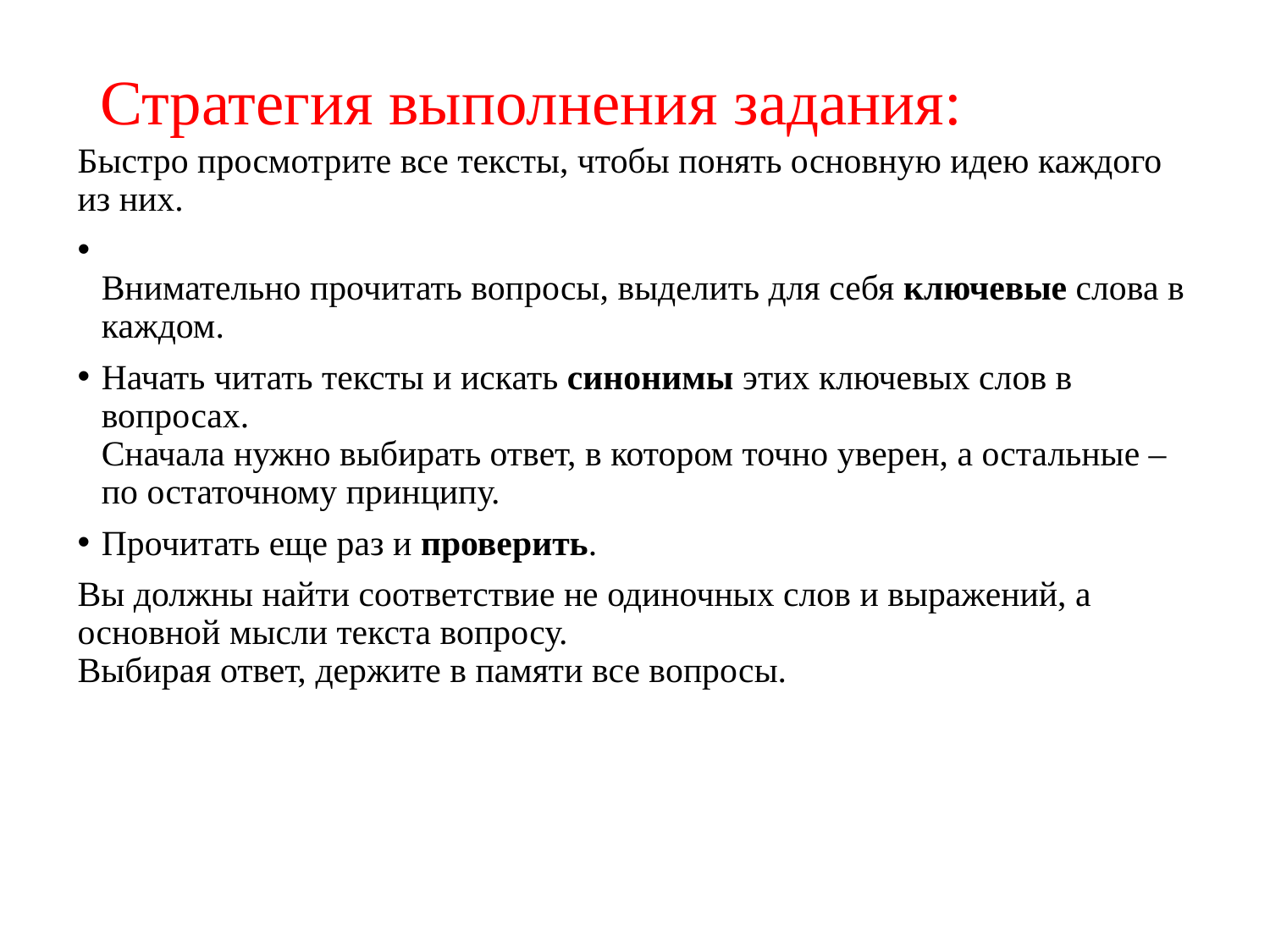

# Стратегия выполнения задания:
Быстро просмотрите все тексты, чтобы понять основную идею каждого из них.
Внимательно прочитать вопросы, выделить для себя ключевые слова в каждом.
Начать читать тексты и искать синонимы этих ключевых слов в вопросах.
Сначала нужно выбирать ответ, в котором точно уверен, а остальные – по остаточному принципу.
Прочитать еще раз и проверить.
Вы должны найти соответствие не одиночных слов и выражений, а основной мысли текста вопросу.
Выбирая ответ, держите в памяти все вопросы.